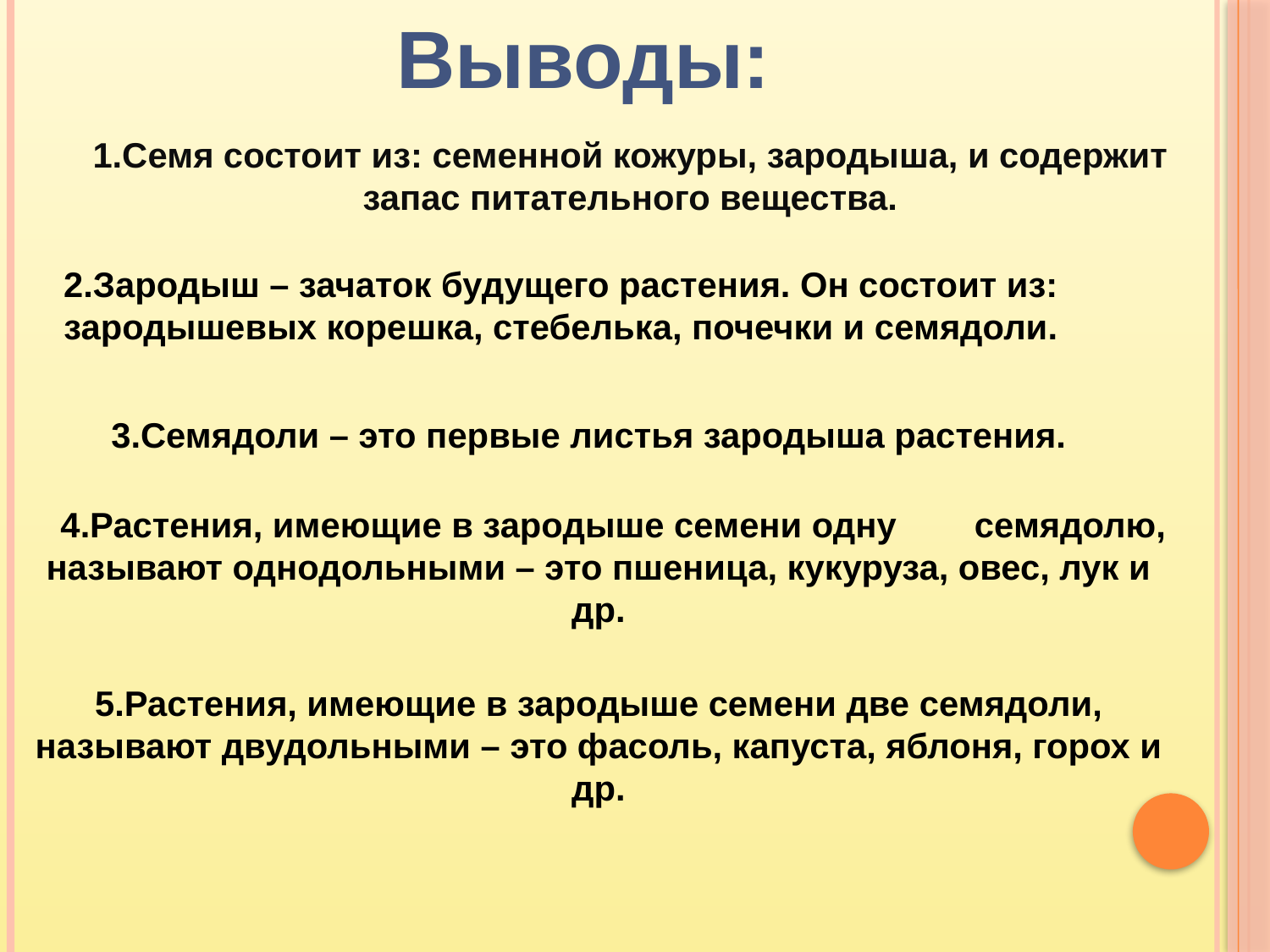

# Выводы:
1.Семя состоит из: семенной кожуры, зародыша, и содержит запас питательного вещества.
2.Зародыш – зачаток будущего растения. Он состоит из: зародышевых корешка, стебелька, почечки и семядоли.
 3.Семядоли – это первые листья зародыша растения.
   4.Растения, имеющие в зародыше семени одну        семядолю, называют однодольными – это пшеница, кукуруза, овес, лук и др.
5.Растения, имеющие в зародыше семени две семядоли, называют двудольными – это фасоль, капуста, яблоня, горох и др.